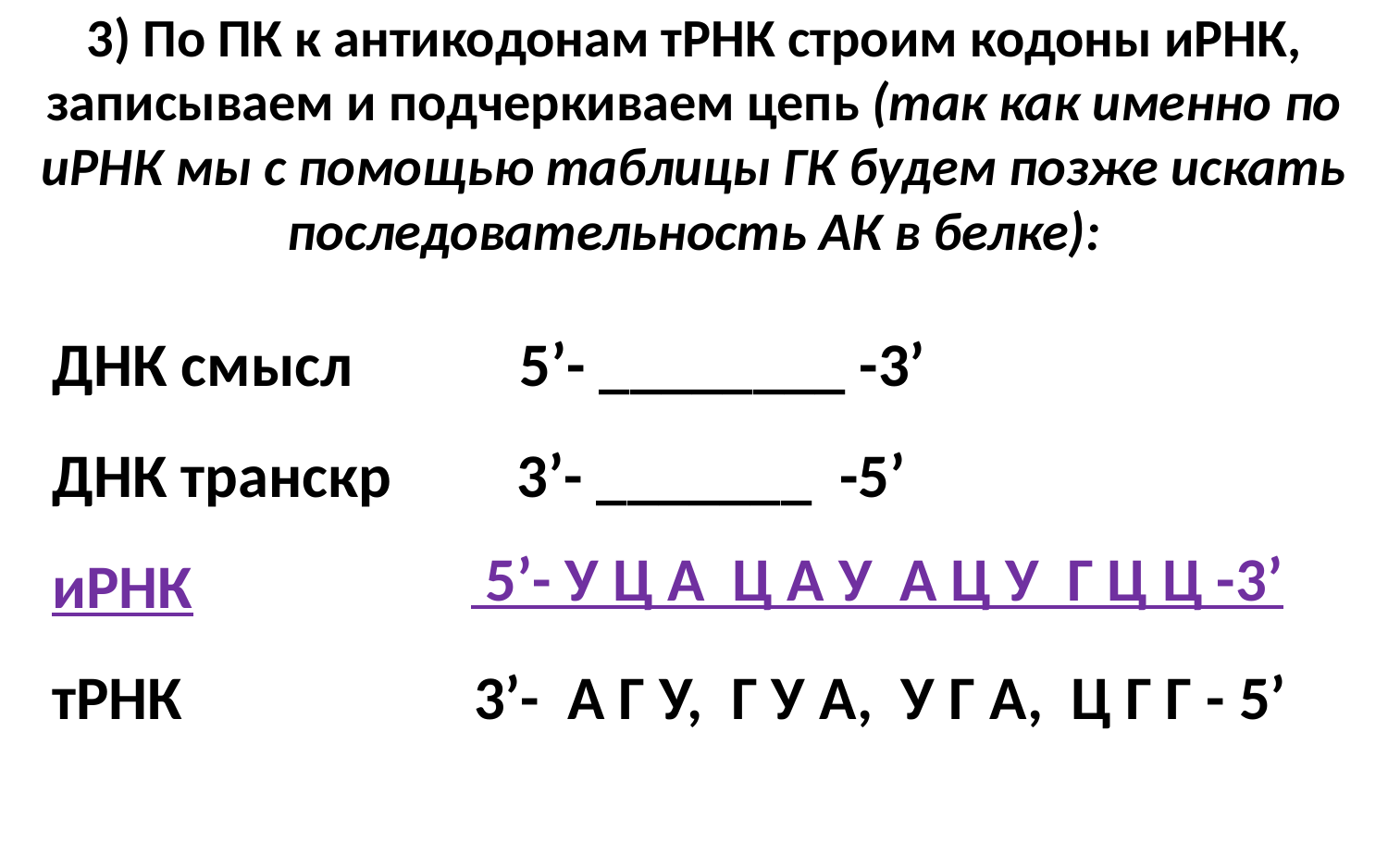

# 3) По ПК к антикодонам тРНК строим кодоны иРНК, записываем и подчеркиваем цепь (так как именно по иРНК мы с помощью таблицы ГК будем позже искать последовательность АК в белке):
ДНК смысл            5’- ________ -3’
ДНК транскр         3’- _______  -5’
иРНК
тРНК                     3’-  А Г У,  Г У А,  У Г А,  Ц Г Г - 5’
 5’- У Ц А  Ц А У  А Ц У  Г Ц Ц -3’